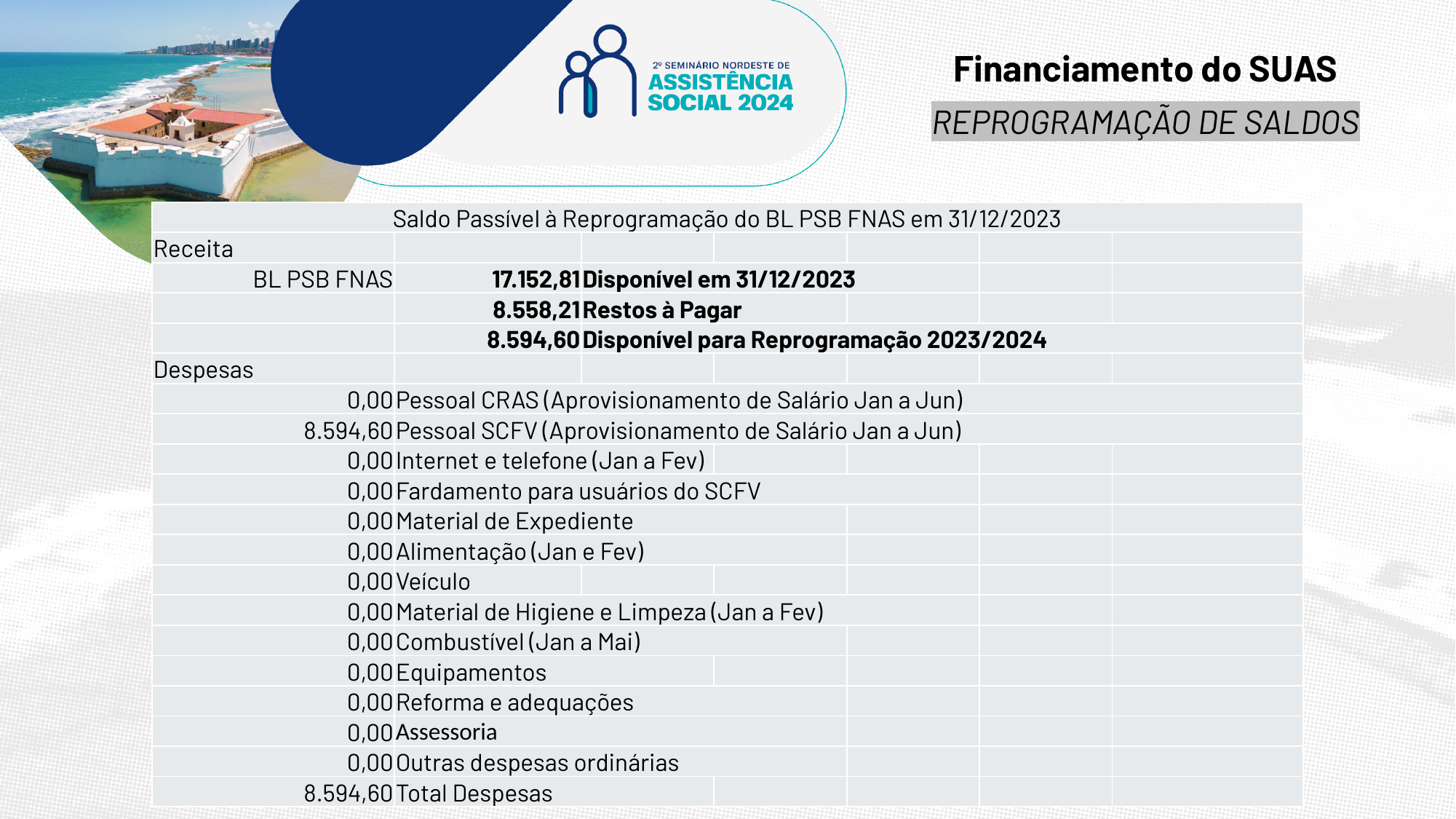

Financiamento do SUAS
REPROGRAMAÇÃO DE SALDOS
| Saldo Passível à Reprogramação do BL PSB FNAS em 31/12/2023 |  |  |  |  |  |  |
| --- | --- | --- | --- | --- | --- | --- |
| Receita |  |  |  |  |  |  |
| BL PSB FNAS | 17.152,81 | Disponível em 31/12/2023 |  |  |  |  |
|  | 8.558,21 | Restos à Pagar |  |  |  |  |
|  | 8.594,60 | Disponível para Reprogramação 2023/2024 |  |  |  |  |
| Despesas |  |  |  |  |  |  |
| 0,00 | Pessoal CRAS (Aprovisionamento de Salário Jan a Jun) |  |  |  |  |  |
| 8.594,60 | Pessoal SCFV (Aprovisionamento de Salário Jan a Jun) |  |  |  |  |  |
| 0,00 | Internet e telefone (Jan a Fev) |  |  |  |  |  |
| 0,00 | Fardamento para usuários do SCFV |  |  |  |  |  |
| 0,00 | Material de Expediente |  |  |  |  |  |
| 0,00 | Alimentação (Jan e Fev) |  |  |  |  |  |
| 0,00 | Veículo |  |  |  |  |  |
| 0,00 | Material de Higiene e Limpeza (Jan a Fev) |  |  |  |  |  |
| 0,00 | Combustível (Jan a Mai) |  |  |  |  |  |
| 0,00 | Equipamentos |  |  |  |  |  |
| 0,00 | Reforma e adequações |  |  |  |  |  |
| 0,00 | Assessoria |  |  |  |  |  |
| 0,00 | Outras despesas ordinárias |  |  |  |  |  |
| 8.594,60 | Total Despesas |  |  |  |  |  |